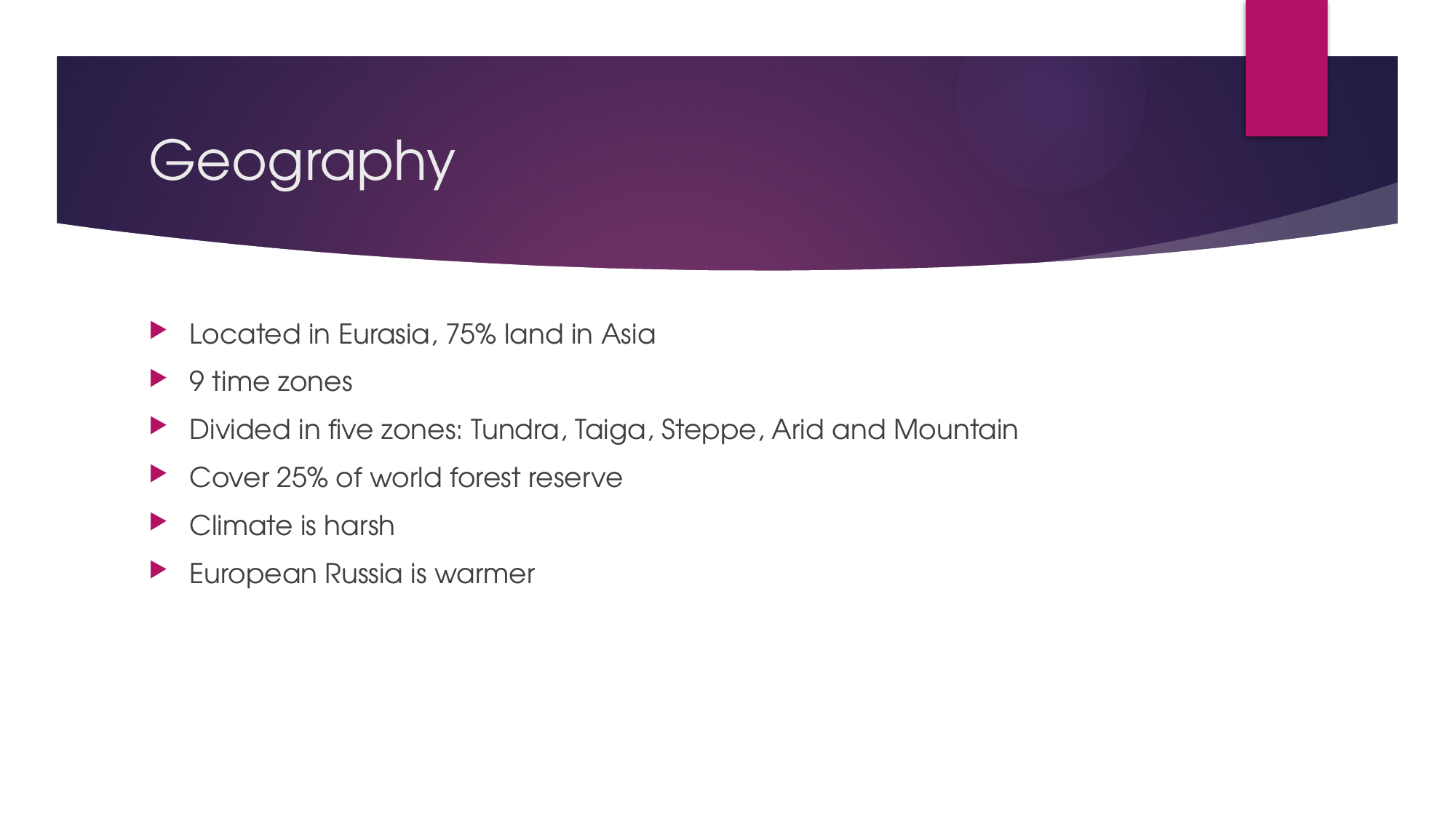

# Geography
Located in Eurasia, 75% land in Asia
9 time zones
Divided in five zones: Tundra, Taiga, Steppe, Arid and Mountain
Cover 25% of world forest reserve
Climate is harsh
European Russia is warmer